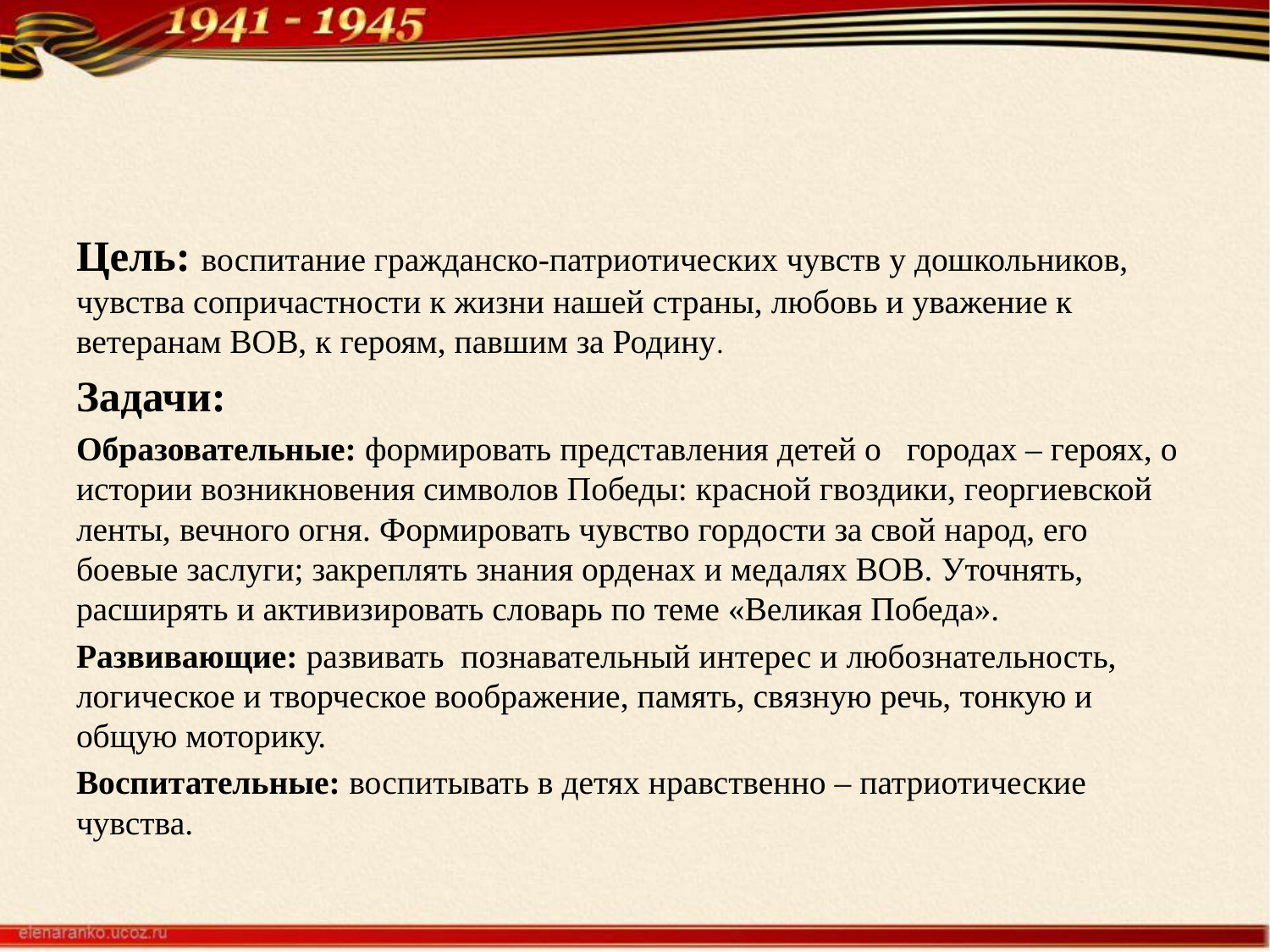

#
Цель: воспитание гражданско-патриотических чувств у дошкольников, чувства сопричастности к жизни нашей страны, любовь и уважение к ветеранам ВОВ, к героям, павшим за Родину.
Задачи:
Образовательные: формировать представления детей о   городах – героях, о истории возникновения символов Победы: красной гвоздики, георгиевской ленты, вечного огня. Формировать чувство гордости за свой народ, его боевые заслуги; закреплять знания орденах и медалях ВОВ. Уточнять, расширять и активизировать словарь по теме «Великая Победа».
Развивающие: развивать  познавательный интерес и любознательность, логическое и творческое воображение, память, связную речь, тонкую и общую моторику.
Воспитательные: воспитывать в детях нравственно – патриотические чувства.